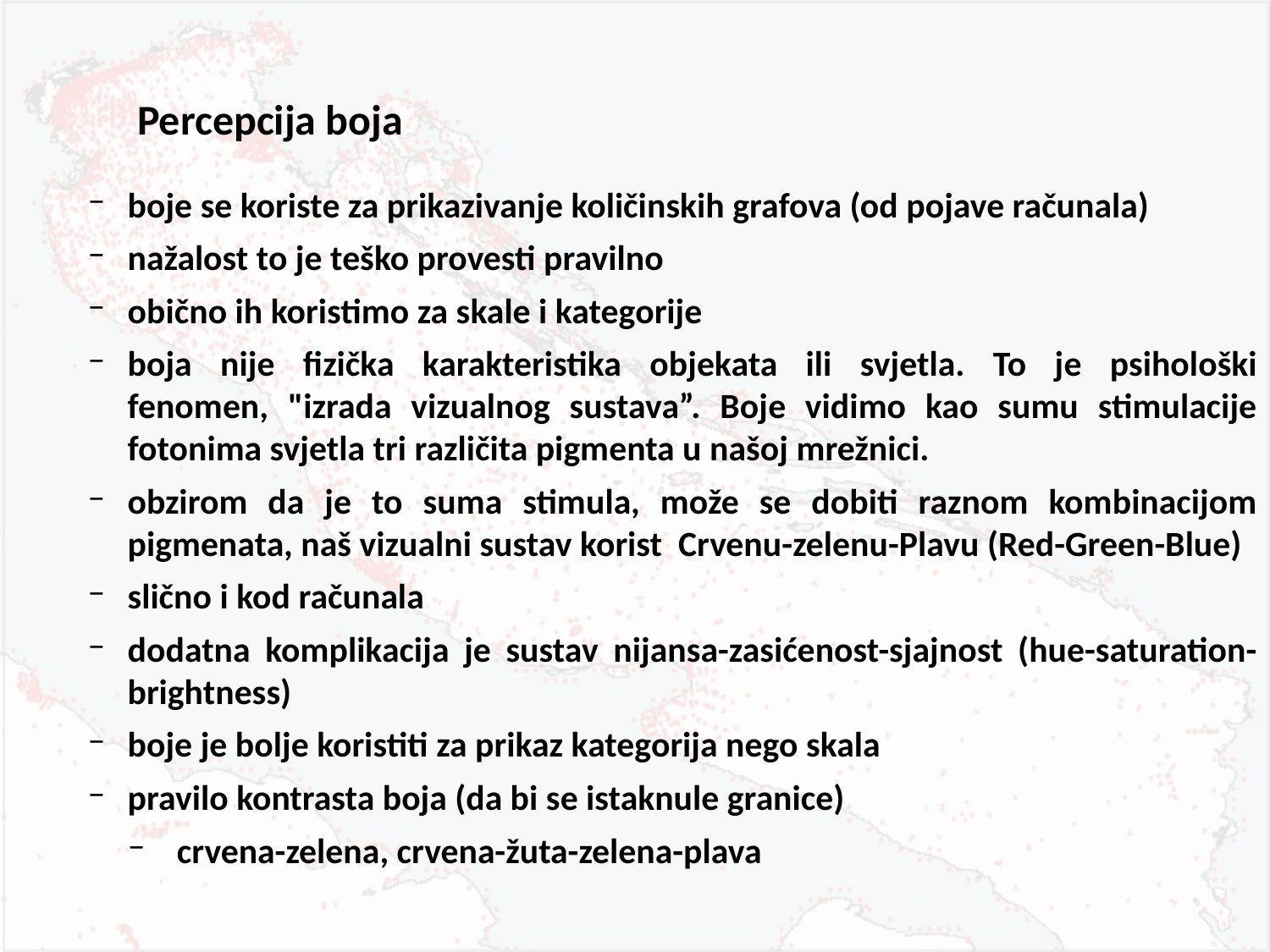

Percepcija boja
boje se koriste za prikazivanje količinskih grafova (od pojave računala)
nažalost to je teško provesti pravilno
obično ih koristimo za skale i kategorije
boja nije fizička karakteristika objekata ili svjetla. To je psihološki
fenomen, "izrada vizualnog sustava”. Boje vidimo kao sumu stimulacije fotonima svjetla tri različita pigmenta u našoj mrežnici.
obzirom da je to suma stimula, može se dobiti raznom kombinacijom pigmenata, naš vizualni sustav korist  Crvenu-zelenu-Plavu (Red-Green-Blue)
slično i kod računala
dodatna komplikacija je sustav nijansa-zasićenost-sjajnost (hue-saturation-brightness)
boje je bolje koristiti za prikaz kategorija nego skala
pravilo kontrasta boja (da bi se istaknule granice)
crvena-zelena, crvena-žuta-zelena-plava